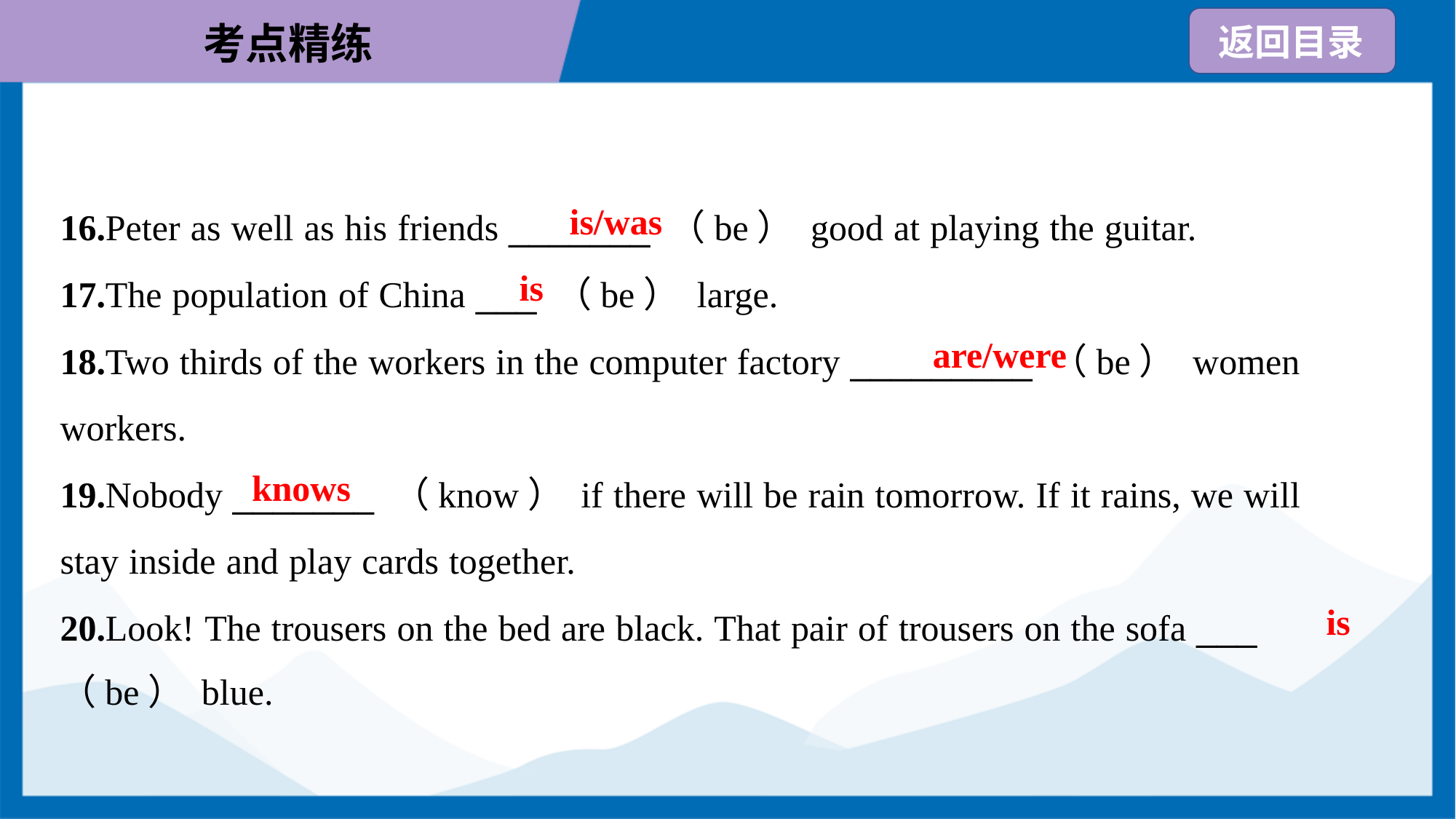

is/was
16.Peter as well as his friends _______ （be） good at playing the guitar.
17.The population of China ___ （be） large.
18.Two thirds of the workers in the computer factory _________ （be） women
workers.
19.Nobody _______ （know） if there will be rain tomorrow. If it rains, we will
stay inside and play cards together.
20.Look! The trousers on the bed are black. That pair of trousers on the sofa ___
（be） blue.
is
are/were
knows
is